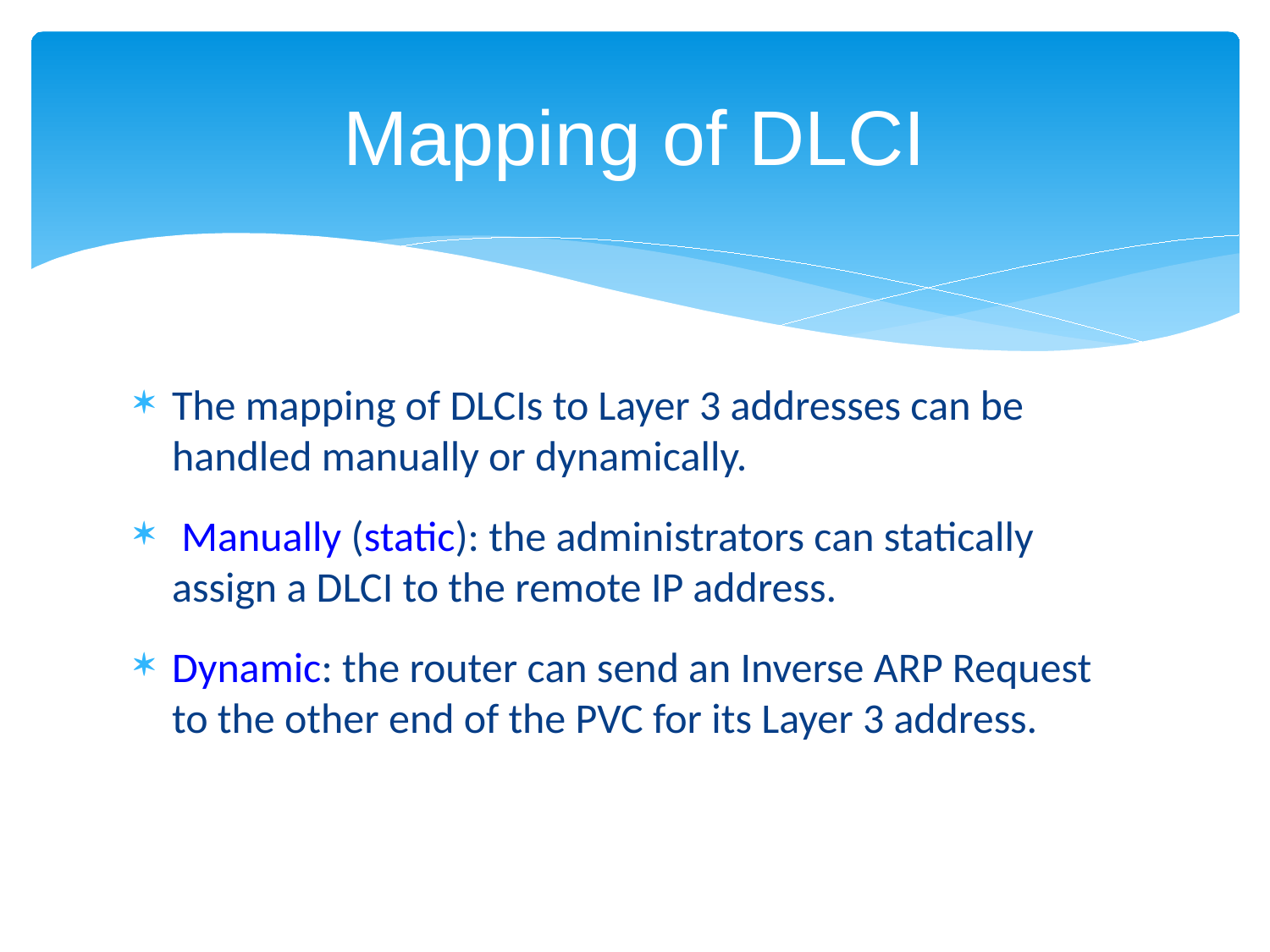

# Mapping of DLCI
The mapping of DLCIs to Layer 3 addresses can be handled manually or dynamically.
 Manually (static): the administrators can statically assign a DLCI to the remote IP address.
Dynamic: the router can send an Inverse ARP Request to the other end of the PVC for its Layer 3 address.